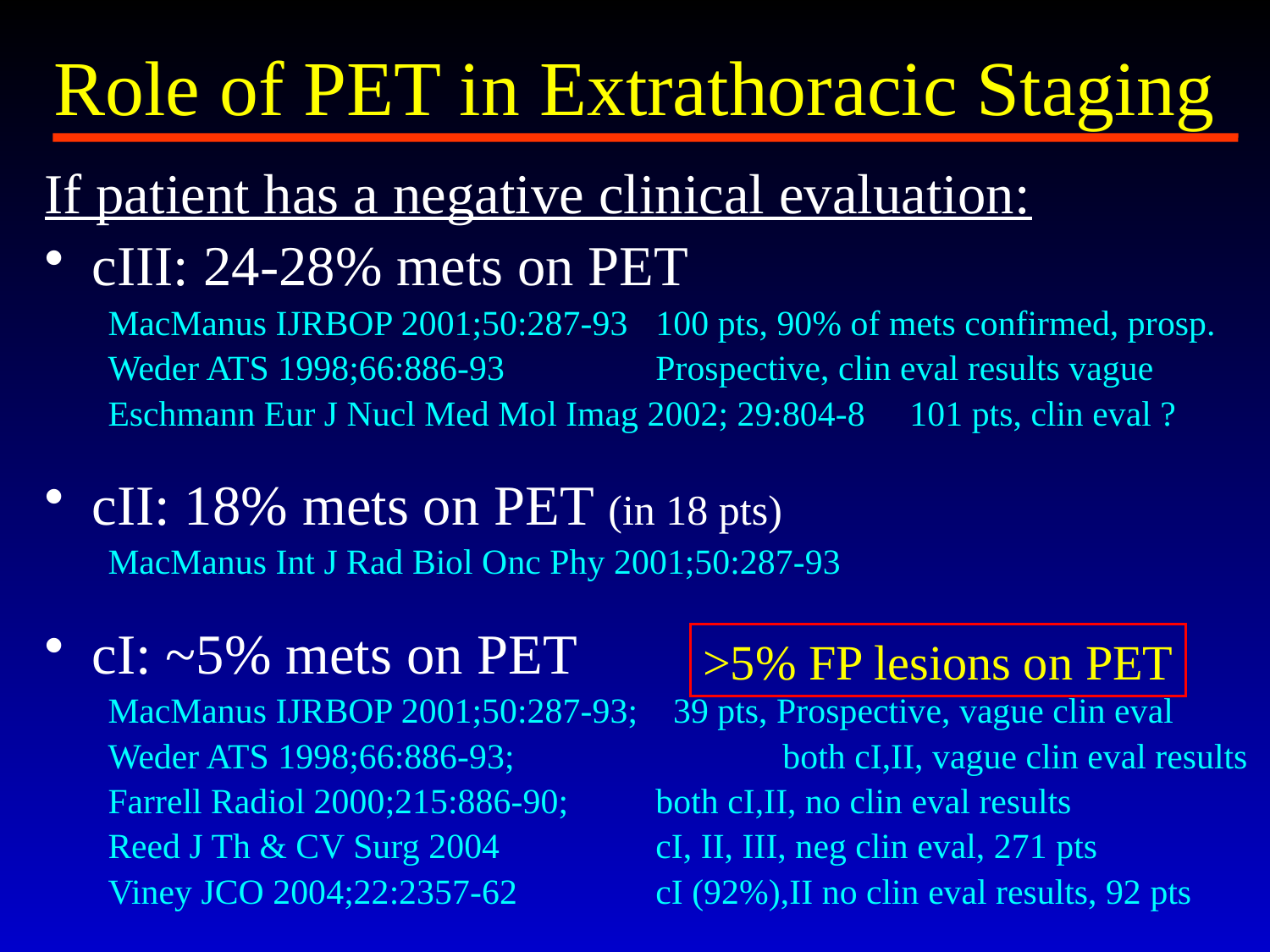

# Role of PET in Extrathoracic Staging

If patient has a negative clinical evaluation:
cIII: 24-28% mets on PET
MacManus IJRBOP 2001;50:287-93	100 pts, 90% of mets confirmed, prosp.
Weder ATS 1998;66:886-93 		Prospective, clin eval results vague
Eschmann Eur J Nucl Med Mol Imag 2002; 29:804-8	101 pts, clin eval ?

cII: 18% mets on PET (in 18 pts)
MacManus Int J Rad Biol Onc Phy 2001;50:287-93

cI: ~5% mets on PET
MacManus IJRBOP 2001;50:287-93;    39 pts, Prospective, vague clin eval
Weder ATS 1998;66:886-93;   		both cI,II, vague clin eval results
Farrell Radiol 2000;215:886-90;   	both cI,II, no clin eval results
Reed J Th & CV Surg 2004		cI, II, III, neg clin eval, 271 pts
Viney JCO 2004;22:2357-62		cI (92%),II no clin eval results, 92 pts
>5% FP lesions on PET